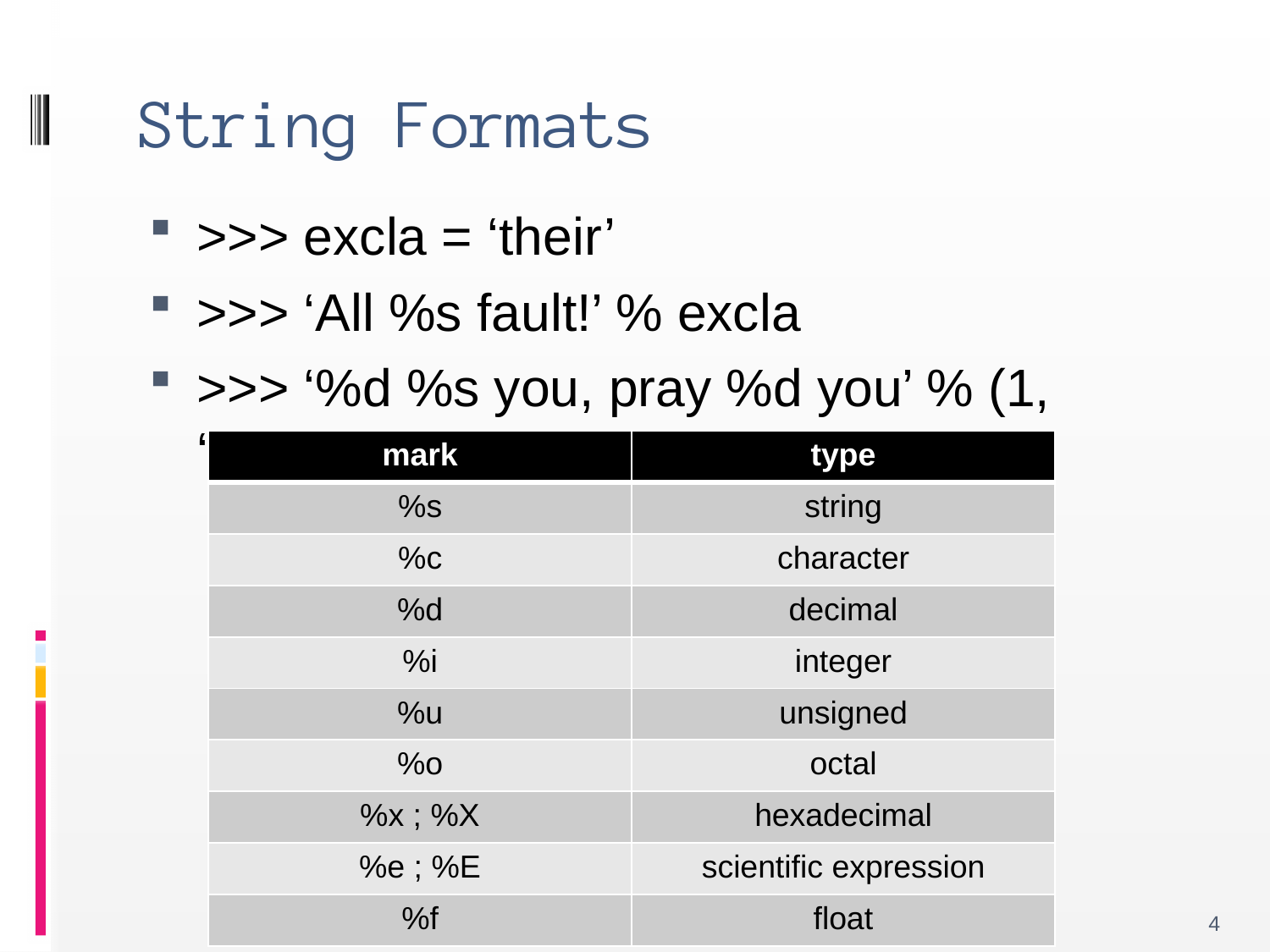

# String Formats
>>> excla = ‘their’
>>> ‘All %s fault!’ % excla
>>> ‘%d %s you, pray %d you’ % (1, ‘love’, 4)
| mark | type |
| --- | --- |
| %s | string |
| %c | character |
| %d | decimal |
| %i | integer |
| %u | unsigned |
| %o | octal |
| %x ; %X | hexadecimal |
| %e ; %E | scientific expression |
| %f | float |
4